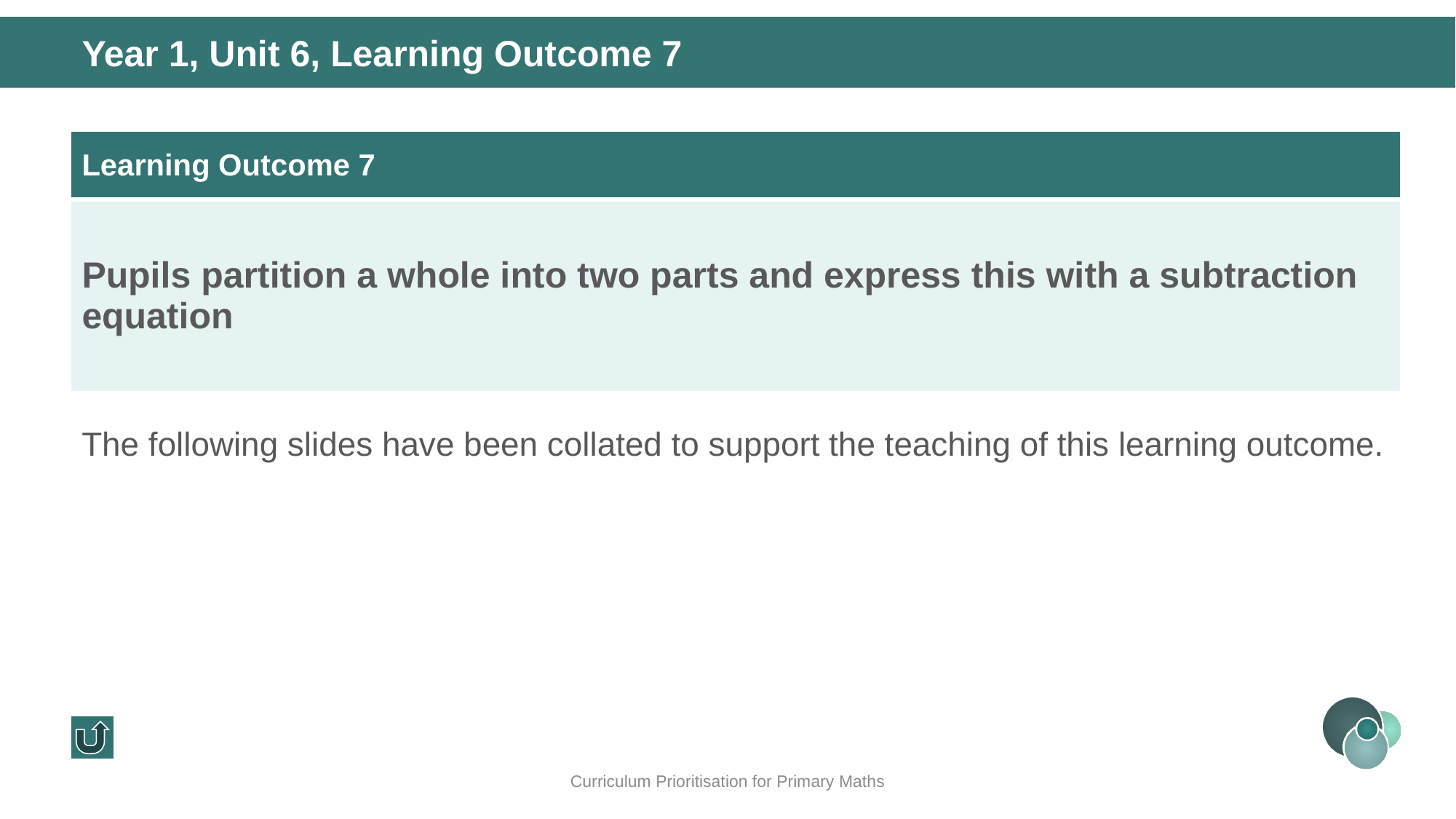

Year 1, Unit 6, Learning Outcome 7
| Learning Outcome 7 |
| --- |
| Pupils partition a whole into two parts and express this with a subtraction equation |
The following slides have been collated to support the teaching of this learning outcome.

Curriculum Prioritisation for Primary Maths